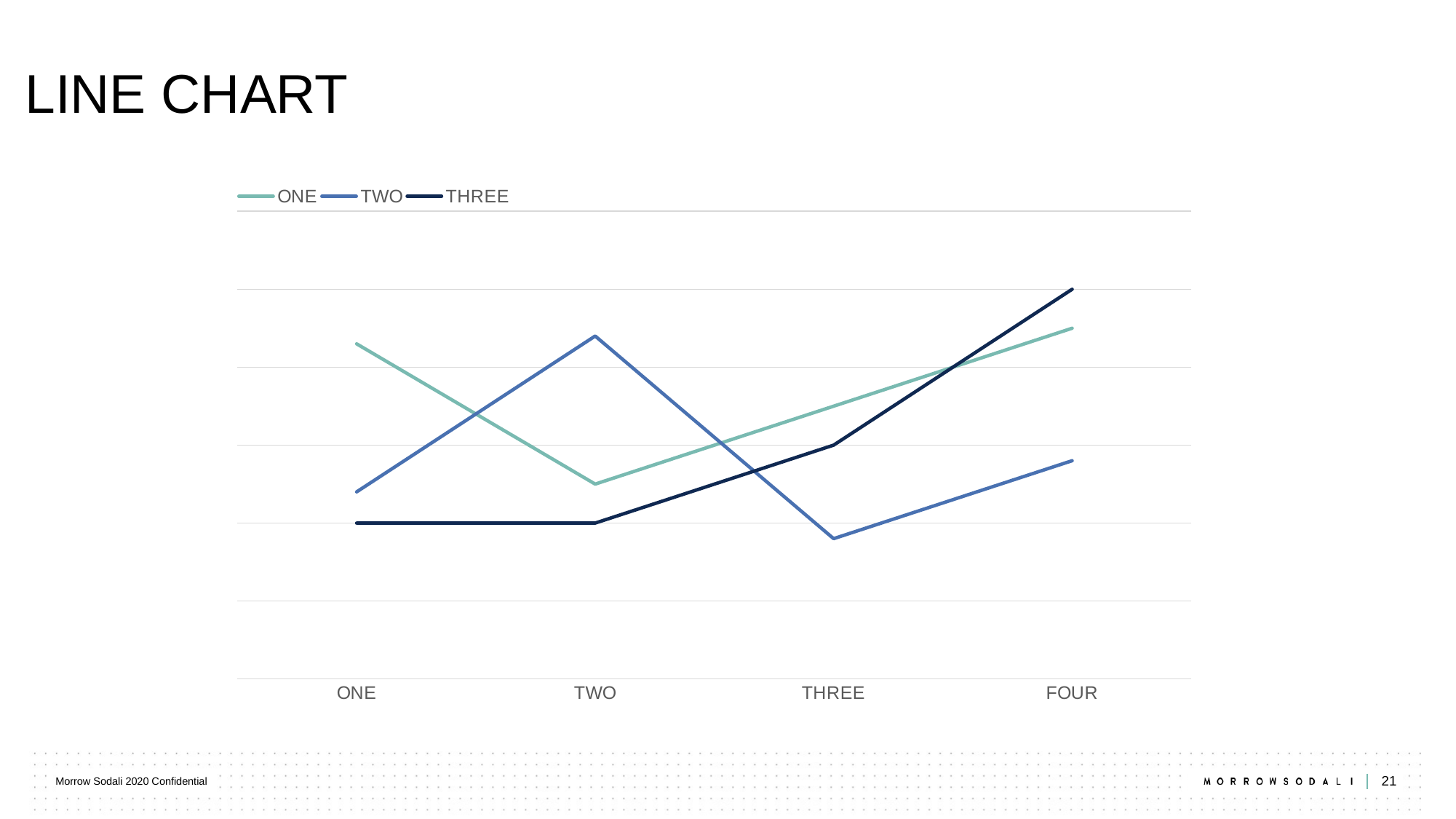

# LINE CHART

### Chart

| Category | ONE | TWO | THREE |
|---|---|---|---|
| ONE | 4.3 | 2.4 | 2.0 |
| TWO | 2.5 | 4.4 | 2.0 |
| THREE | 3.5 | 1.8 | 3.0 |
| FOUR | 4.5 | 2.8 | 5.0 |